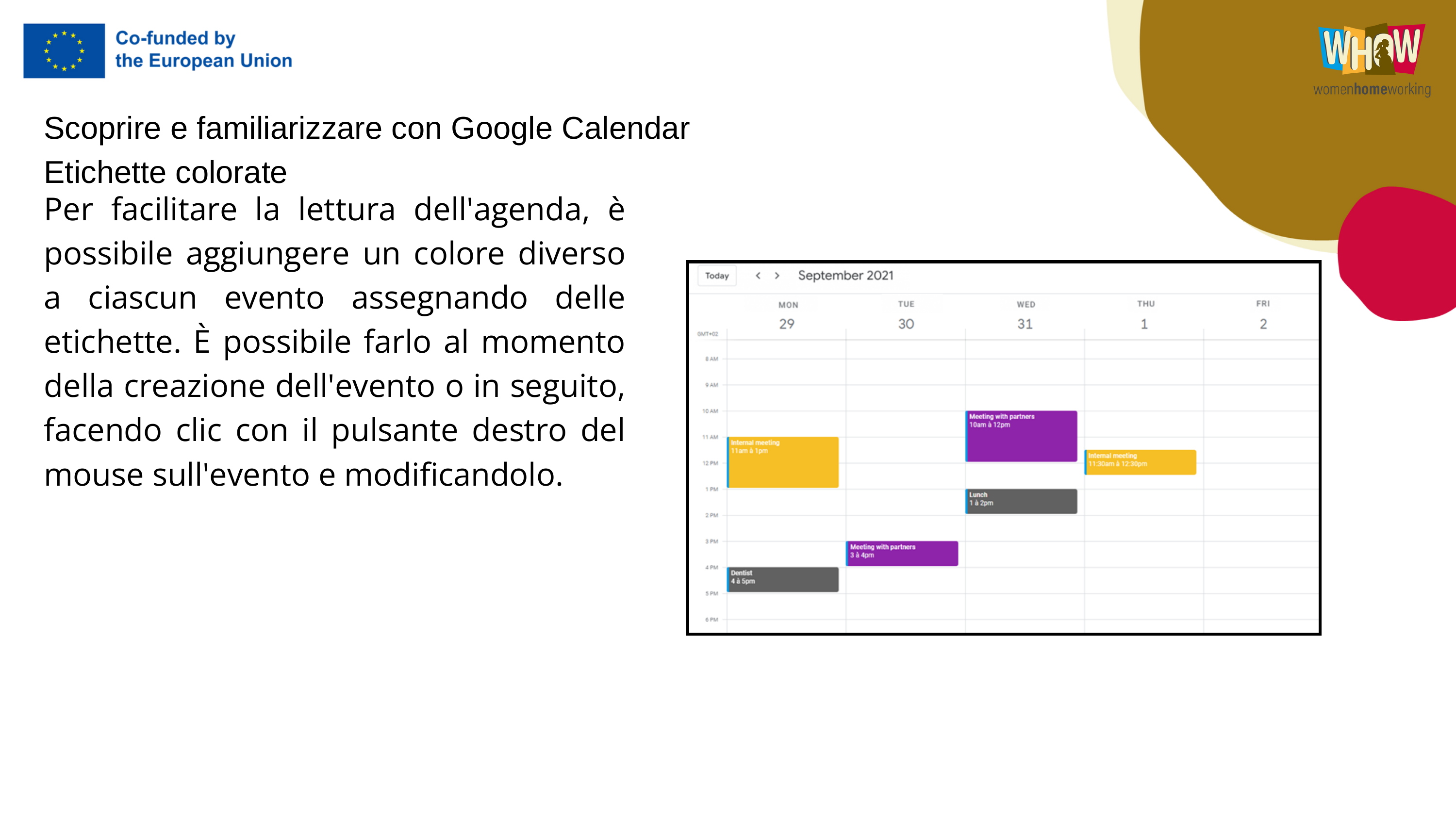

Scoprire e familiarizzare con Google Calendar
Etichette colorate
Per facilitare la lettura dell'agenda, è possibile aggiungere un colore diverso a ciascun evento assegnando delle etichette. È possibile farlo al momento della creazione dell'evento o in seguito, facendo clic con il pulsante destro del mouse sull'evento e modificandolo.